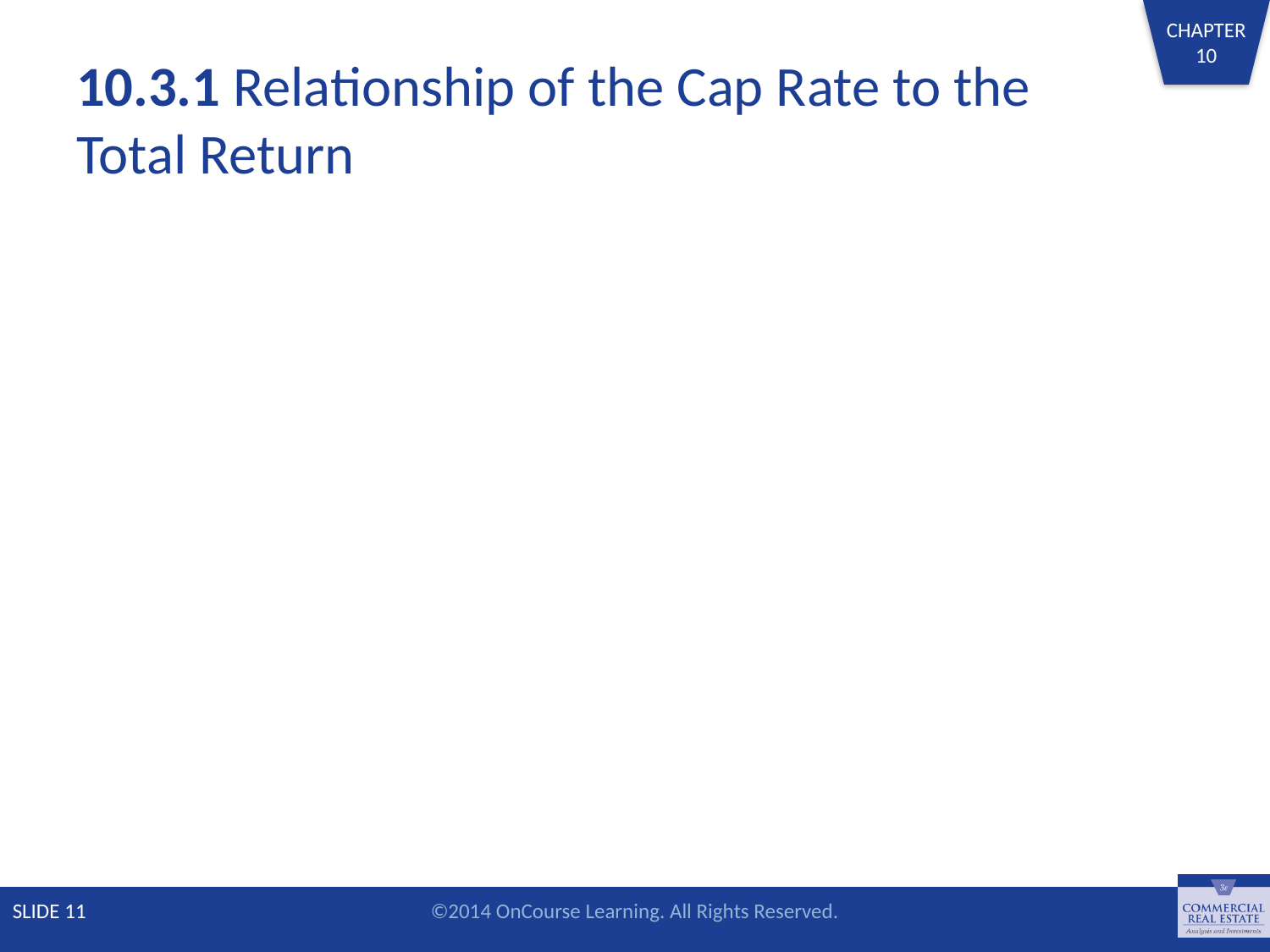

# 10.3.1 Relationship of the Cap Rate to the Total Return

SLIDE 11